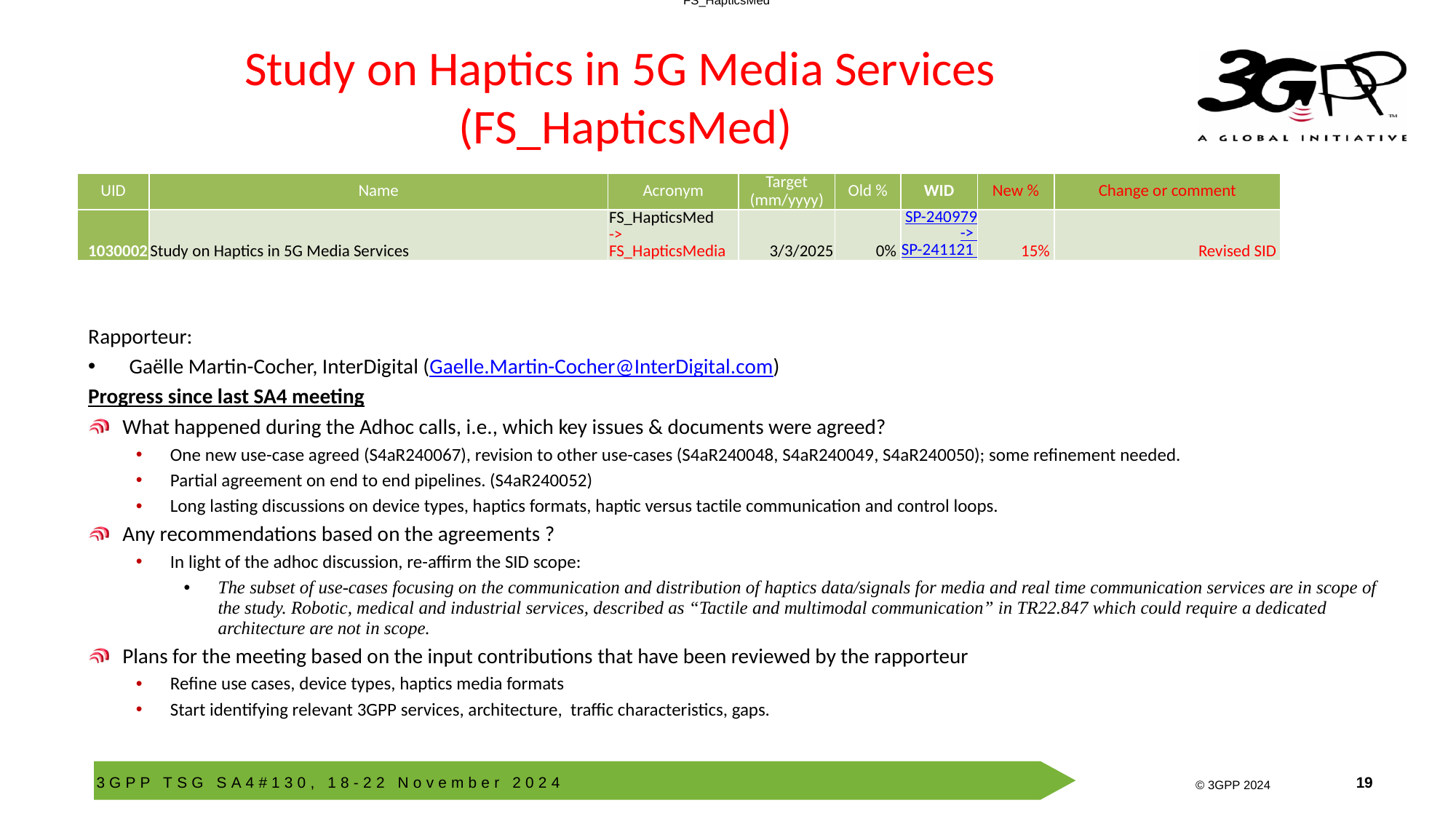

FS_HapticsMed
# Study on Haptics in 5G Media Services (FS_HapticsMed)
| UID | Name | Acronym | Target (mm/yyyy) | Old % | WID | New % | Change or comment |
| --- | --- | --- | --- | --- | --- | --- | --- |
| 1030002 | Study on Haptics in 5G Media Services | FS\_HapticsMed -> FS\_HapticsMedia | 3/3/2025 | 0% | SP-240979 -> SP-241121 | 15% | Revised SID |
Rapporteur:
Gaëlle Martin-Cocher, InterDigital (Gaelle.Martin-Cocher@InterDigital.com)
Progress since last SA4 meeting
What happened during the Adhoc calls, i.e., which key issues & documents were agreed?
One new use-case agreed (S4aR240067), revision to other use-cases (S4aR240048, S4aR240049, S4aR240050); some refinement needed.
Partial agreement on end to end pipelines. (S4aR240052)
Long lasting discussions on device types, haptics formats, haptic versus tactile communication and control loops.
Any recommendations based on the agreements ?
In light of the adhoc discussion, re-affirm the SID scope:
The subset of use-cases focusing on the communication and distribution of haptics data/signals for media and real time communication services are in scope of the study. Robotic, medical and industrial services, described as “Tactile and multimodal communication” in TR22.847 which could require a dedicated architecture are not in scope.
Plans for the meeting based on the input contributions that have been reviewed by the rapporteur
Refine use cases, device types, haptics media formats
Start identifying relevant 3GPP services, architecture,  traffic characteristics, gaps.